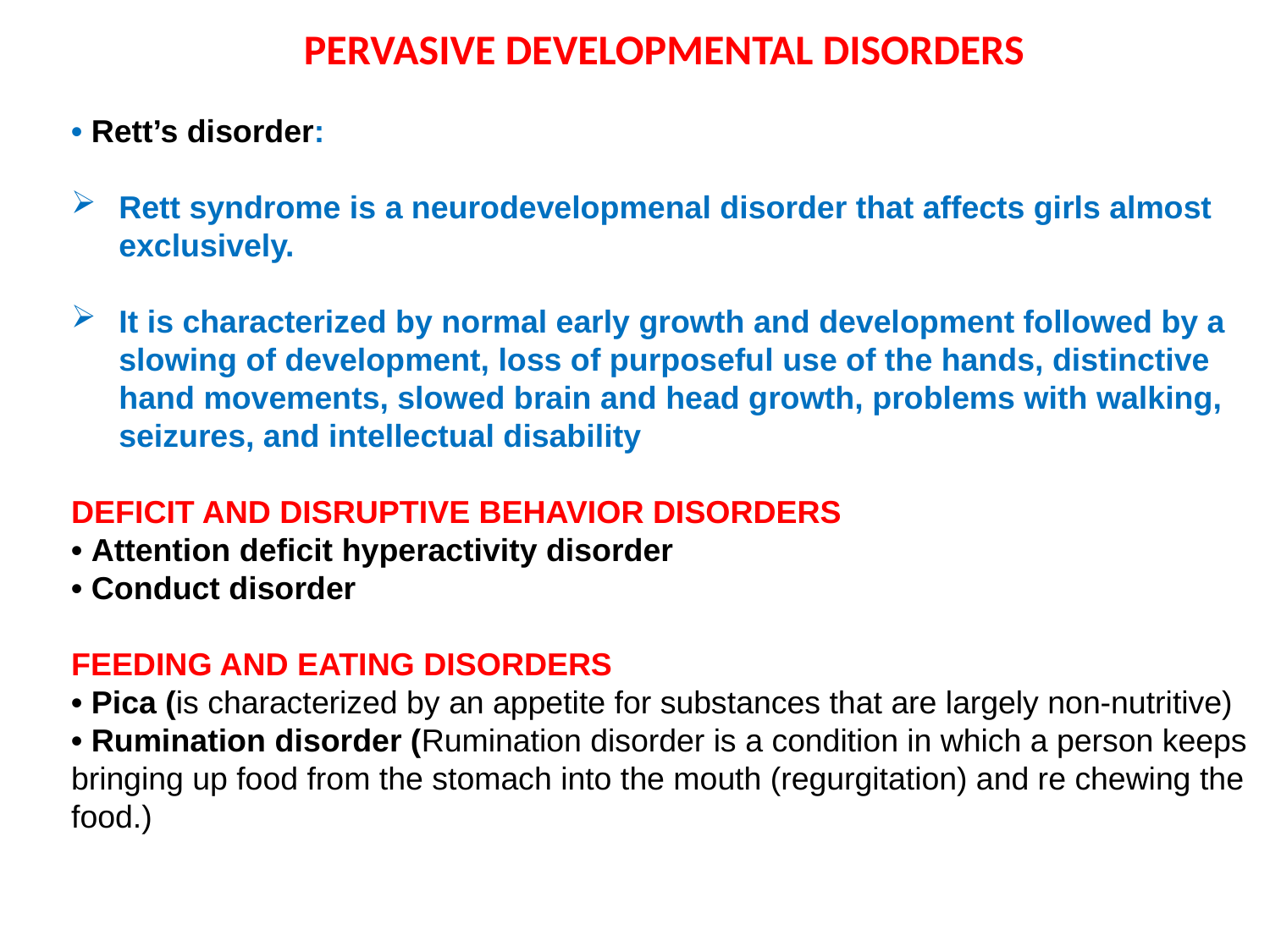

PERVASIVE DEVELOPMENTAL DISORDERS

• Rett’s disorder:

Rett syndrome is a neurodevelopmenal disorder that affects girls almost exclusively.

It is characterized by normal early growth and development followed by a slowing of development, loss of purposeful use of the hands, distinctive hand movements, slowed brain and head growth, problems with walking, seizures, and intellectual disability

DEFICIT AND DISRUPTIVE BEHAVIOR DISORDERS
• Attention deficit hyperactivity disorder
• Conduct disorder

FEEDING AND EATING DISORDERS
• Pica (is characterized by an appetite for substances that are largely non-nutritive)
• Rumination disorder (Rumination disorder is a condition in which a person keeps bringing up food from the stomach into the mouth (regurgitation) and re chewing the food.)